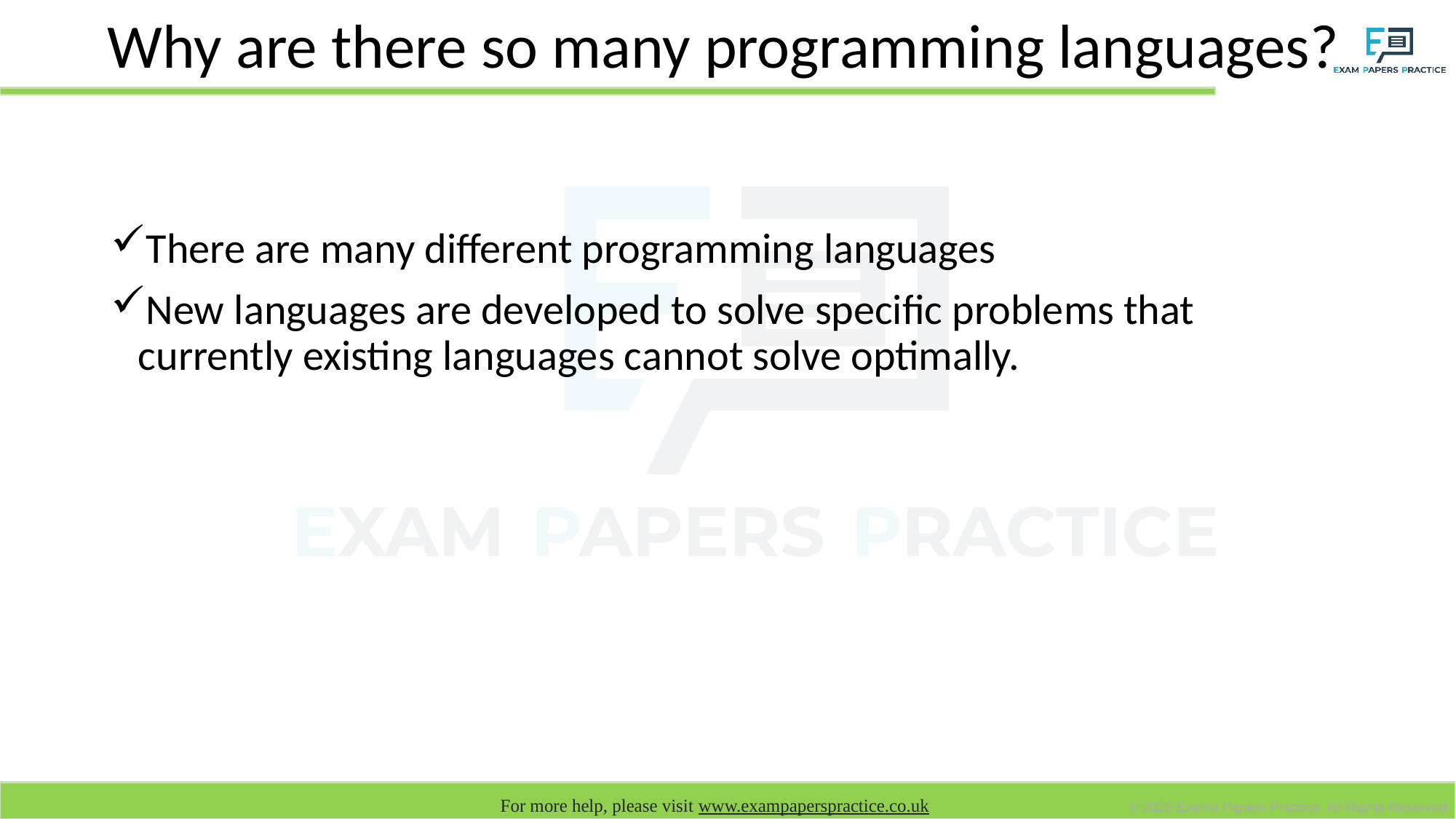

# Why are there so many programming languages?
There are many different programming languages
New languages are developed to solve specific problems that currently existing languages cannot solve optimally.